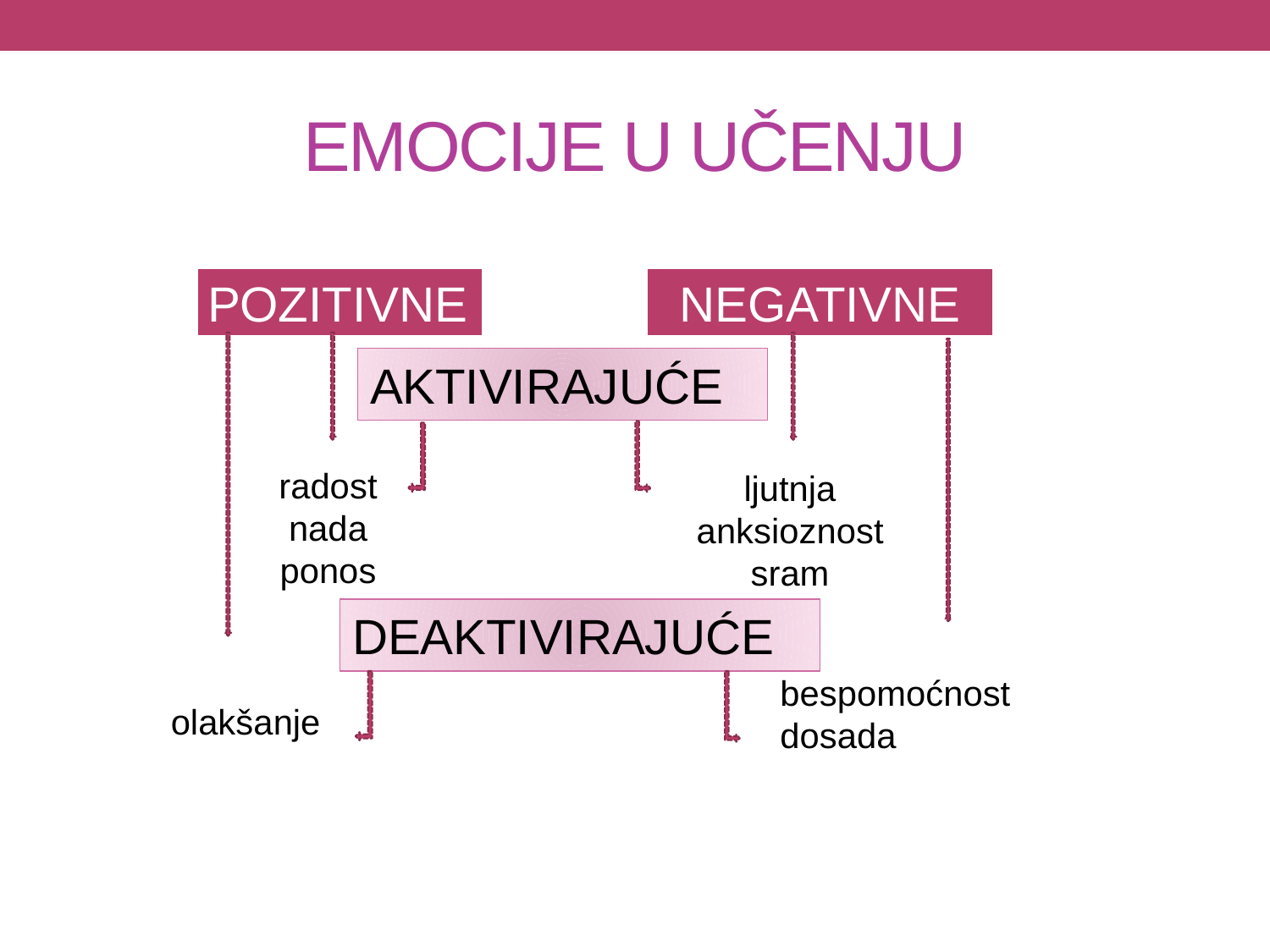

# EMOCIJE U UČENJU
POZITIVNE
NEGATIVNE

AKTIVIRAJUĆE

radost
nada
ponos
ljutnja
anksioznost
sram
DEAKTIVIRAJUĆE
bespomoćnost
dosada
olakšanje